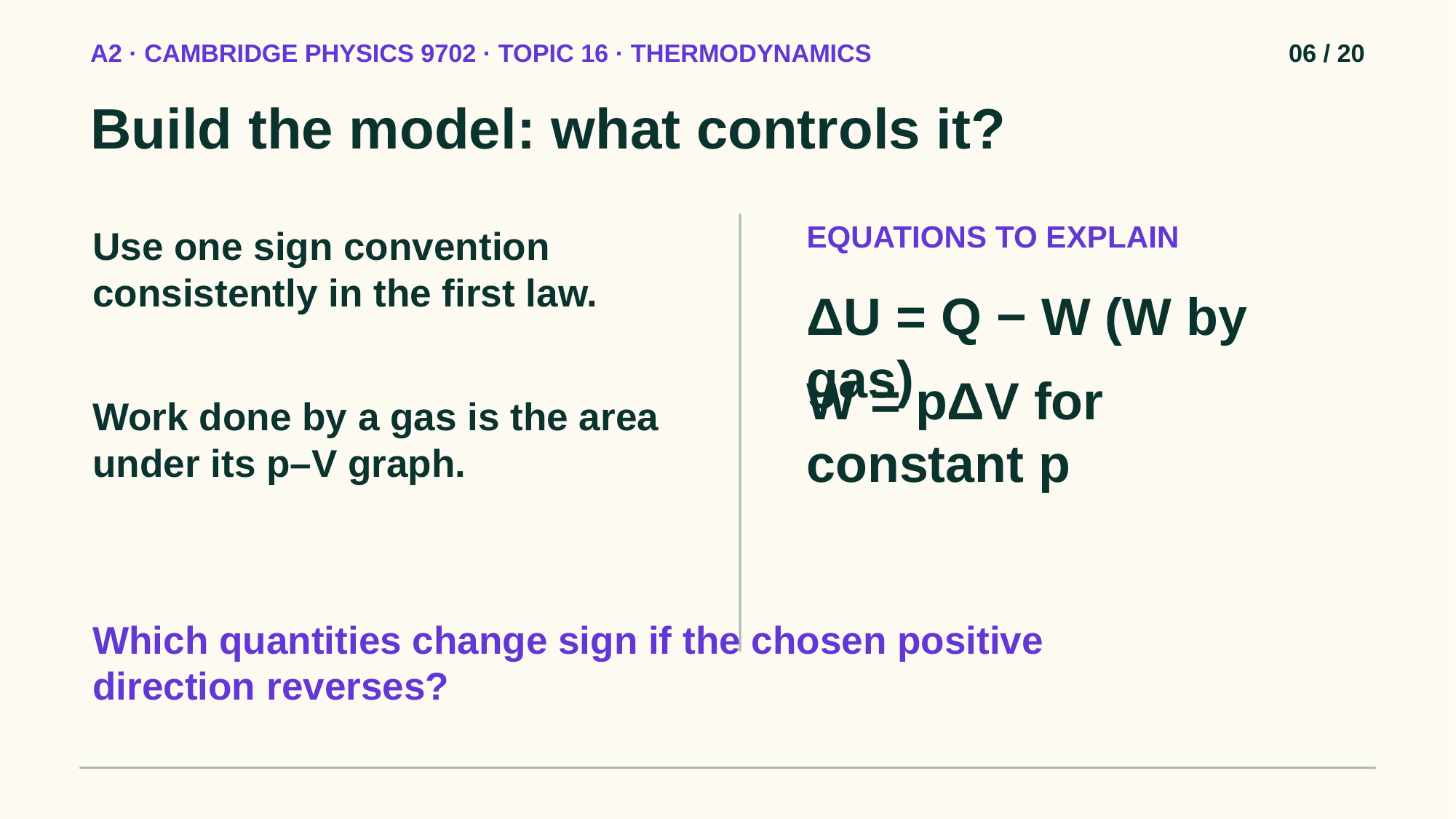

A2 · CAMBRIDGE PHYSICS 9702 · TOPIC 16 · THERMODYNAMICS
06 / 20
Build the model: what controls it?
EQUATIONS TO EXPLAIN

Use one sign convention consistently in the first law.
ΔU = Q − W (W by gas)
W = pΔV for constant p
Work done by a gas is the area under its p–V graph.
Which quantities change sign if the chosen positive direction reverses?